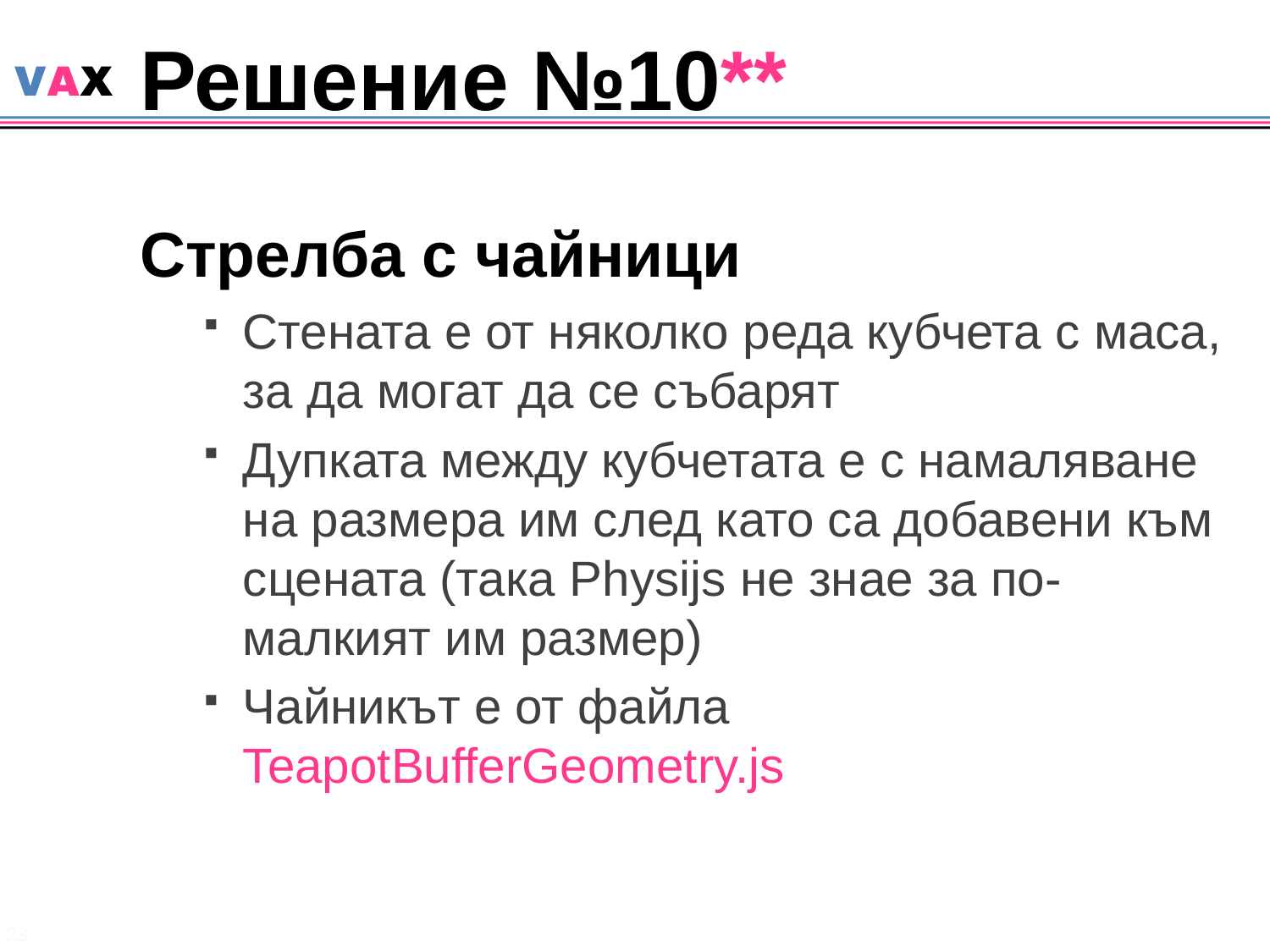

# Решение №10**
Стрелба с чайници
Стената е от няколко реда кубчета с маса, за да могат да се събарят
Дупката между кубчетата е с намаляване на размера им след като са добавени към сцената (така Physijs не знае за по-малкият им размер)
Чайникът е от файла TeapotBufferGeometry.js